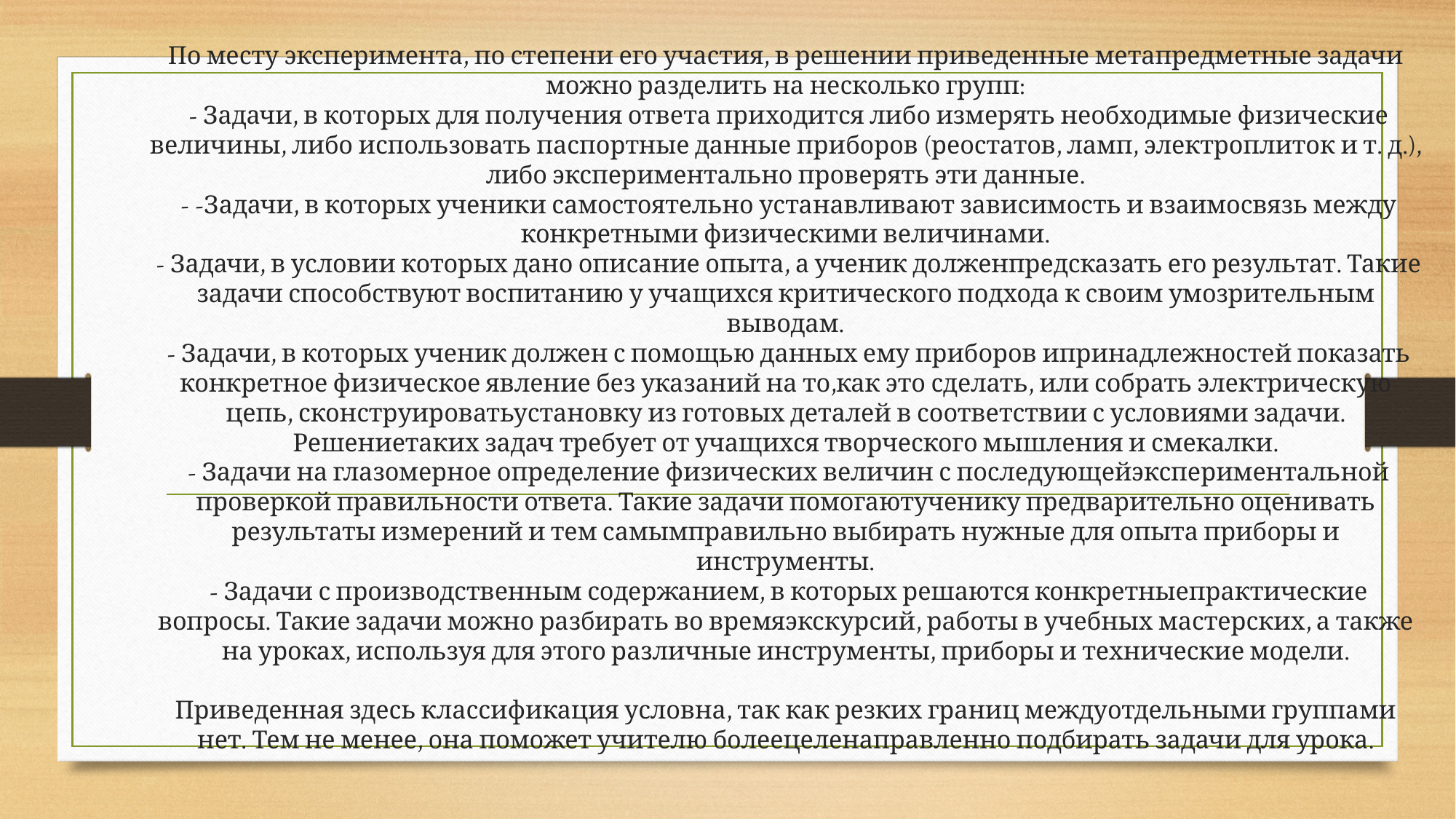

# По месту эксперимента, по степени его участия, в решении приведенные метапредметные задачи можно разделить на несколько групп: - Задачи, в которых для получения ответа приходится либо измерять необходимые физические величины, либо использовать паспортные данные приборов (реостатов, ламп, электроплиток и т. д.), либо экспериментально проверять эти данные. - -Задачи, в которых ученики самостоятельно устанавливают зависимость и взаимосвязь между конкретными физическими величинами. - Задачи, в условии которых дано описание опыта, а ученик долженпредсказать его результат. Такие задачи способствуют воспитанию у учащихся критического подхода к своим умозрительным выводам. - Задачи, в которых ученик должен с помощью данных ему приборов ипринадлежностей показать конкретное физическое явление без указаний на то,как это сделать, или собрать электрическую цепь, сконструироватьустановку из готовых деталей в соответствии с условиями задачи. Решениетаких задач требует от учащихся творческого мышления и смекалки. - Задачи на глазомерное определение физических величин с последующейэкспериментальной проверкой правильности ответа. Такие задачи помогаютученику предварительно оценивать результаты измерений и тем самымправильно выбирать нужные для опыта приборы и инструменты. - Задачи с производственным содержанием, в которых решаются конкретныепрактические вопросы. Такие задачи можно разбирать во времяэкскурсий, работы в учебных мастерских, а также на уроках, используя для это­го различные инструменты, приборы и технические модели. Приведенная здесь классификация условна, так как резких границ междуотдельными группами нет. Тем не менее, она поможет учителю болеецеленаправленно подбирать задачи для урока.